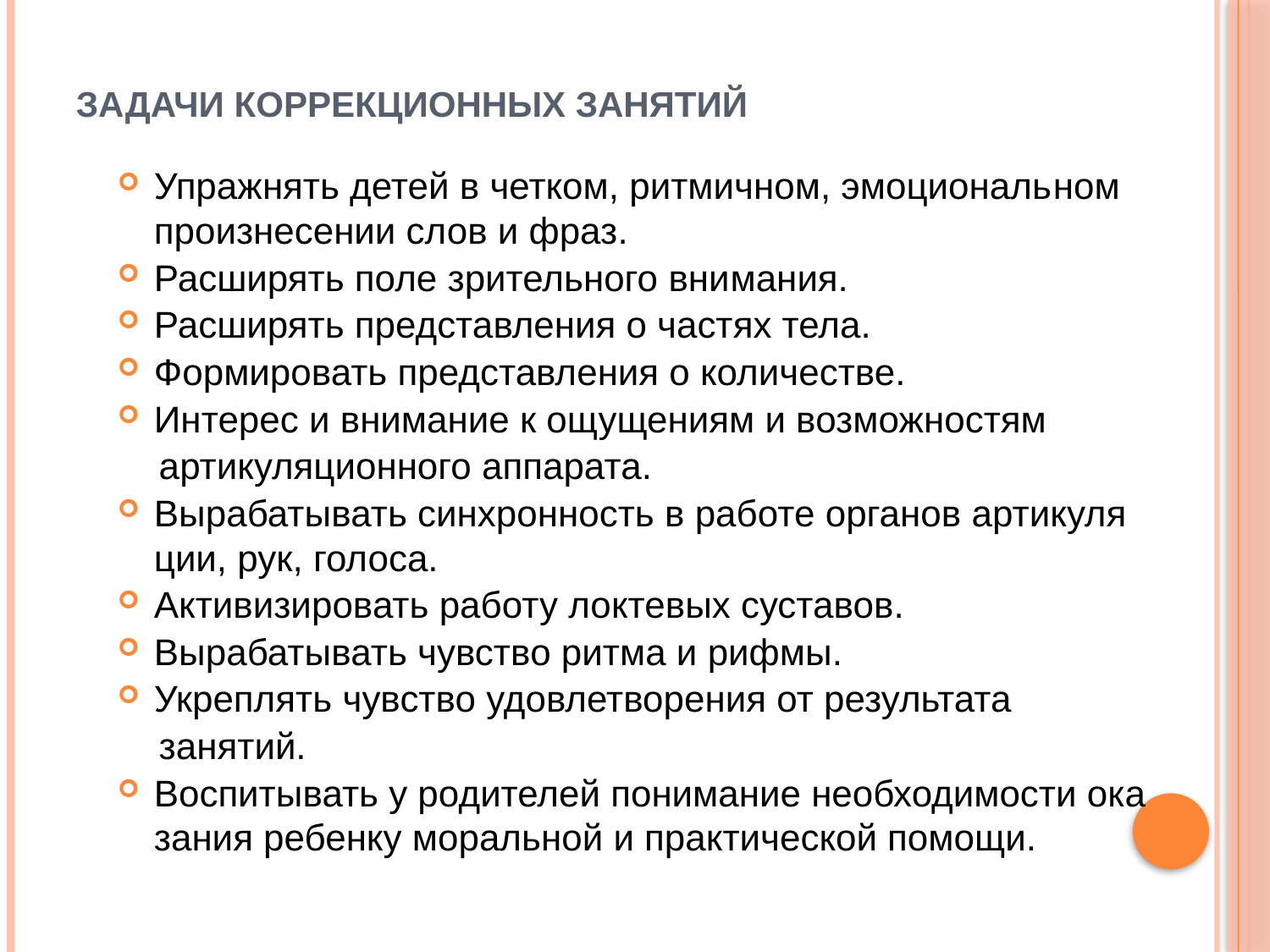

# Задачи коррекционных занятий
Упражнять детей в четком, ритмичном, эмоциональ­ном произнесении слов и фраз.
Расширять поле зрительного вни­мания.
Расширять представления о частях тела.
Формировать представления о количестве.
Интерес и внимание к ощущениям и возможностям
    ар­тикуляционного аппарата.
Вырабатывать синхронность в работе органов артикуля­ции, рук, голоса.
Активизировать работу локтевых суставов.
Вырабатывать чувство ритма и рифмы.
Укреплять чувство удовлетворения от результата
    заня­тий.
Воспитывать у родителей понимание необходимости ока­зания ребенку моральной и практической помощи.